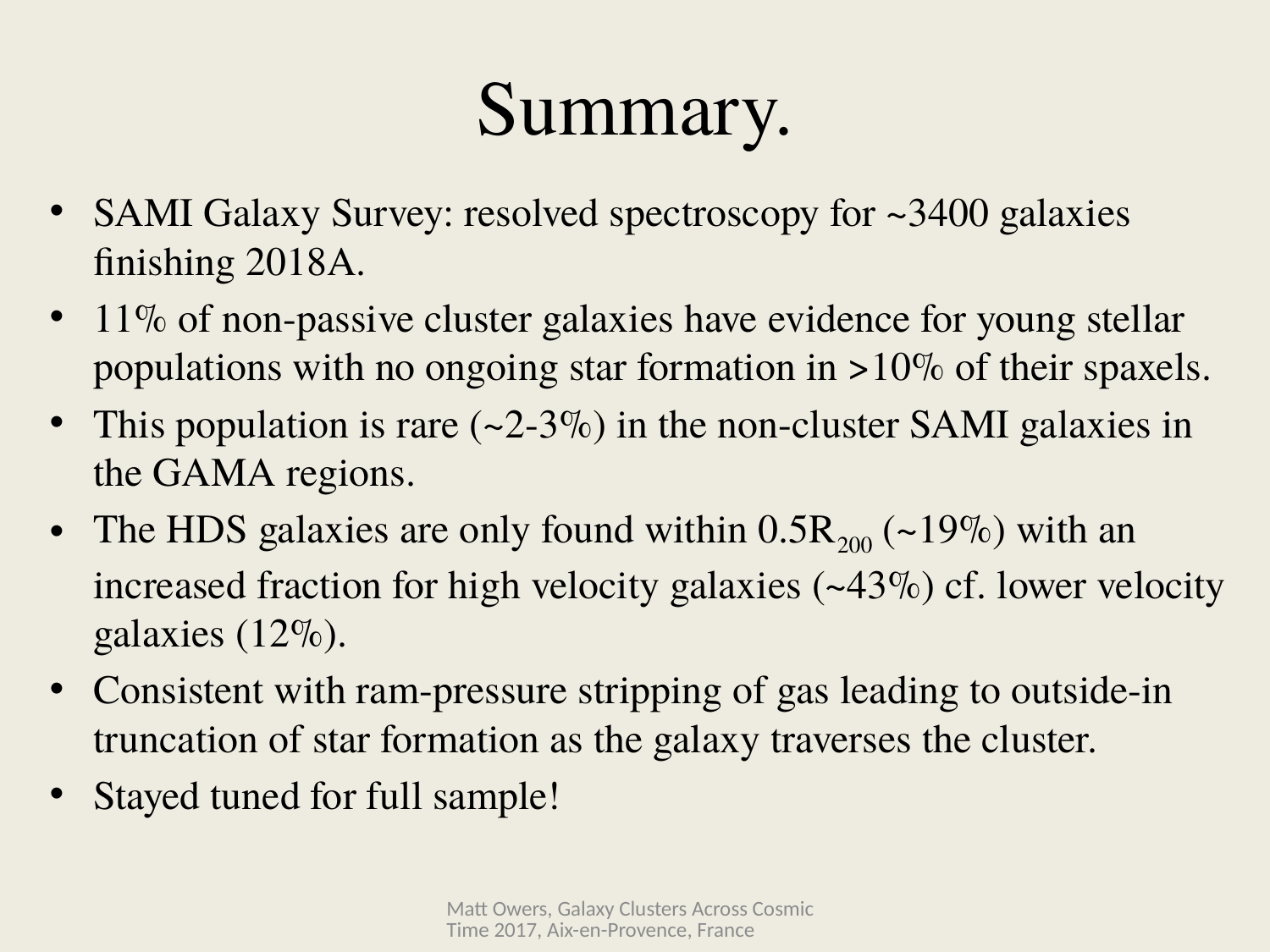

# Summary.
SAMI Galaxy Survey: resolved spectroscopy for ~3400 galaxies finishing 2018A.
11% of non-passive cluster galaxies have evidence for young stellar populations with no ongoing star formation in >10% of their spaxels.
This population is rare (~2-3%) in the non-cluster SAMI galaxies in the GAMA regions.
The HDS galaxies are only found within 0.5R200 (~19%) with an increased fraction for high velocity galaxies (~43%) cf. lower velocity galaxies (12%).
Consistent with ram-pressure stripping of gas leading to outside-in truncation of star formation as the galaxy traverses the cluster.
Stayed tuned for full sample!
Matt Owers, Galaxy Clusters Across Cosmic Time 2017, Aix-en-Provence, France